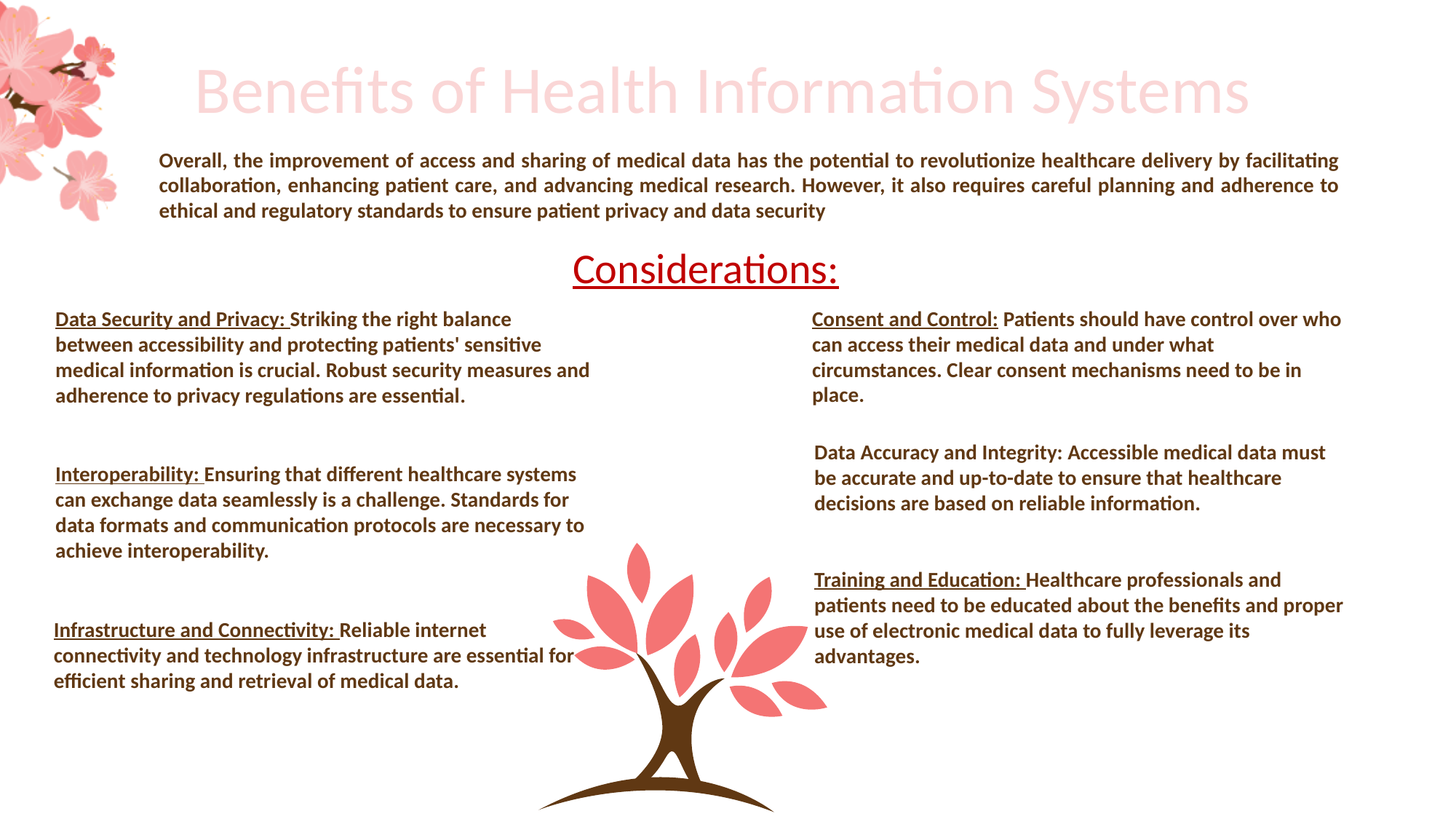

# Benefits of Health Information Systems
Overall, the improvement of access and sharing of medical data has the potential to revolutionize healthcare delivery by facilitating collaboration, enhancing patient care, and advancing medical research. However, it also requires careful planning and adherence to ethical and regulatory standards to ensure patient privacy and data security
Considerations:
Consent and Control: Patients should have control over who can access their medical data and under what circumstances. Clear consent mechanisms need to be in place.
Data Security and Privacy: Striking the right balance between accessibility and protecting patients' sensitive medical information is crucial. Robust security measures and adherence to privacy regulations are essential.
Data Accuracy and Integrity: Accessible medical data must be accurate and up-to-date to ensure that healthcare decisions are based on reliable information.

Training and Education: Healthcare professionals and patients need to be educated about the benefits and proper use of electronic medical data to fully leverage its advantages.
Interoperability: Ensuring that different healthcare systems can exchange data seamlessly is a challenge. Standards for data formats and communication protocols are necessary to achieve interoperability.

Infrastructure and Connectivity: Reliable internet connectivity and technology infrastructure are essential for efficient sharing and retrieval of medical data.